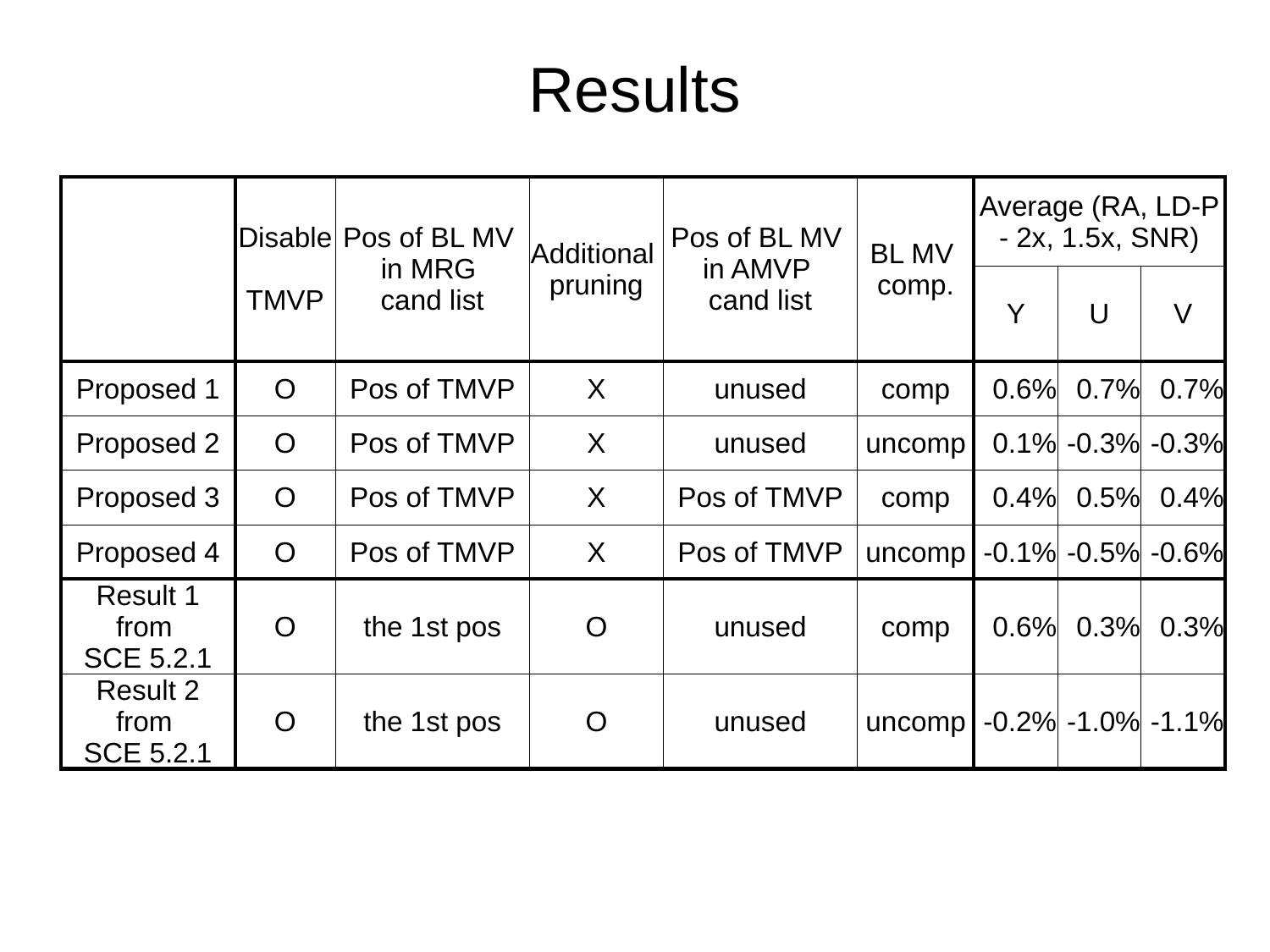

# Results
|  | Disable TMVP | Pos of BL MV in MRG cand list | Additional pruning | Pos of BL MV in AMVP cand list | BL MV comp. | Average (RA, LD-P - 2x, 1.5x, SNR) |  |  |
| --- | --- | --- | --- | --- | --- | --- | --- | --- |
|  |  |  |  |  |  | Y | U | V |
| Proposed 1 | O | Pos of TMVP | X | unused | comp | 0.6% | 0.7% | 0.7% |
| Proposed 2 | O | Pos of TMVP | X | unused | uncomp | 0.1% | -0.3% | -0.3% |
| Proposed 3 | O | Pos of TMVP | X | Pos of TMVP | comp | 0.4% | 0.5% | 0.4% |
| Proposed 4 | O | Pos of TMVP | X | Pos of TMVP | uncomp | -0.1% | -0.5% | -0.6% |
| Result 1 from SCE 5.2.1 | O | the 1st pos | O | unused | comp | 0.6% | 0.3% | 0.3% |
| Result 2 from SCE 5.2.1 | O | the 1st pos | O | unused | uncomp | -0.2% | -1.0% | -1.1% |